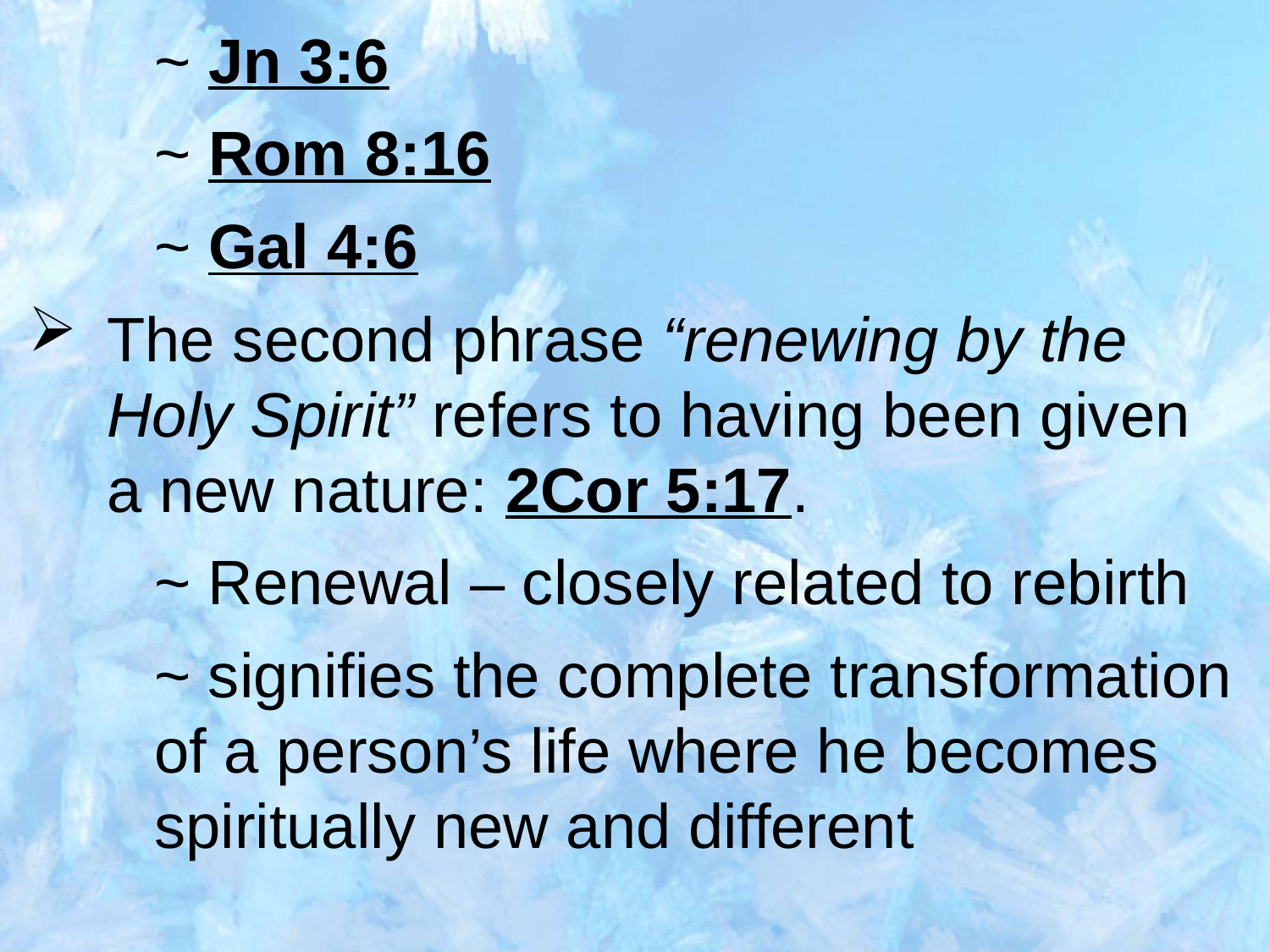

~ Jn 3:6
	~ Rom 8:16
	~ Gal 4:6
The second phrase “renewing by the Holy Spirit” refers to having been given a new nature: 2Cor 5:17.
	~ Renewal – closely related to rebirth
	~ signifies the complete transformation 			of a person’s life where he becomes 			spiritually new and different